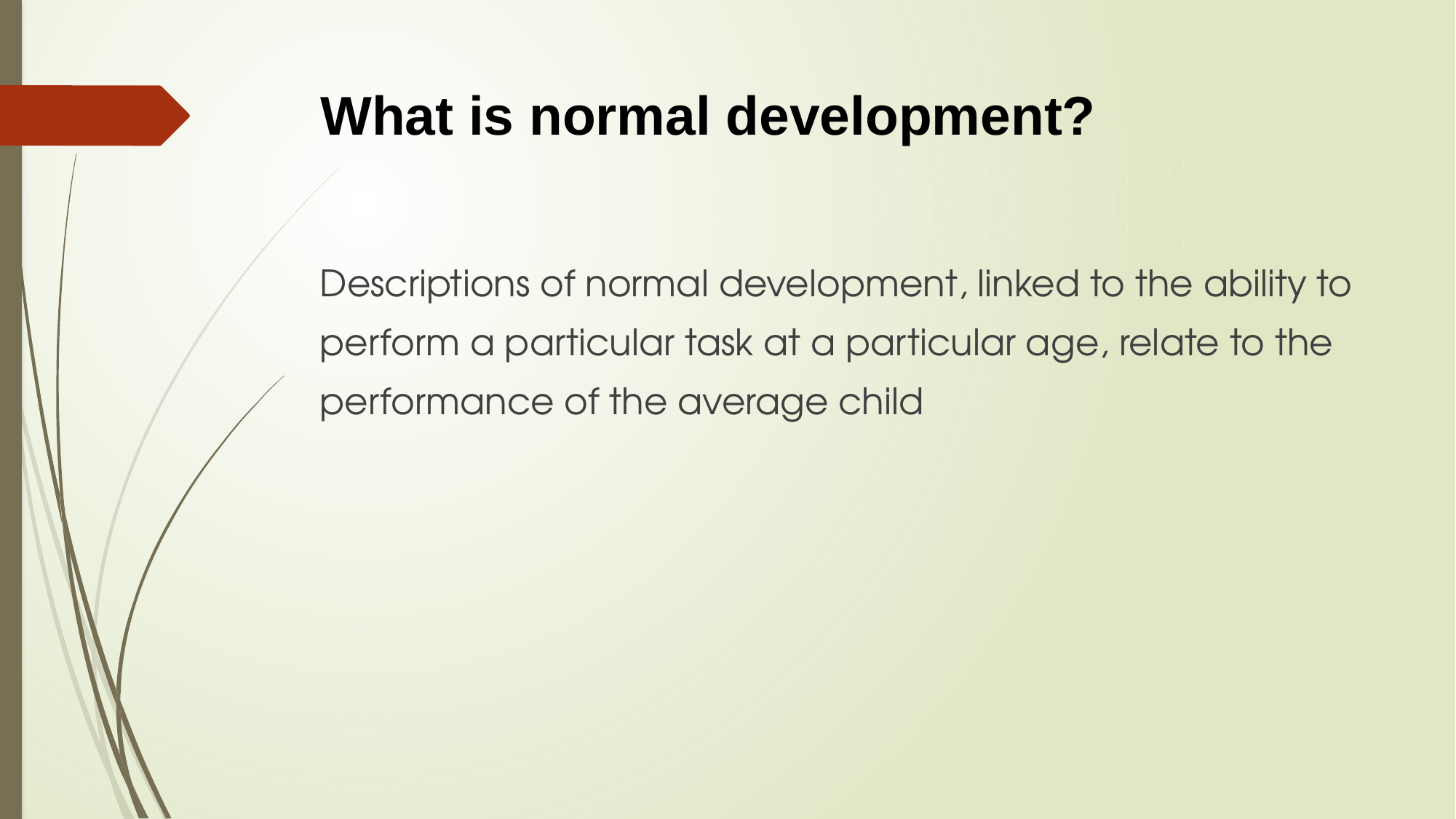

# What is normal development?
Descriptions of normal development, linked to the ability to
perform a particular task at a particular age, relate to the
performance of the average child